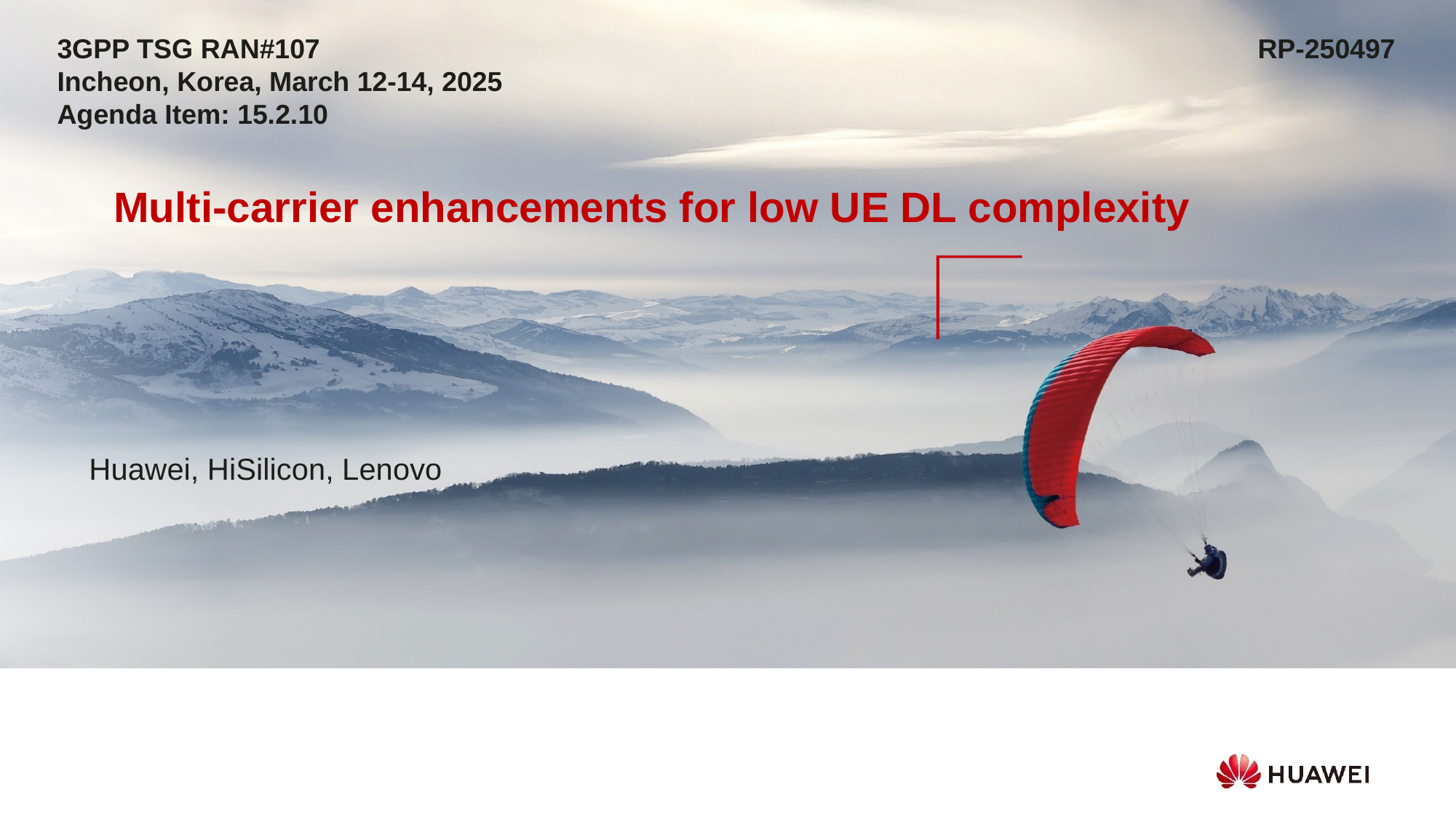

3GPP TSG RAN#107									RP-250497
Incheon, Korea, March 12-14, 2025
Agenda Item: 15.2.10
Multi-carrier enhancements for low UE DL complexity
Huawei, HiSilicon, Lenovo